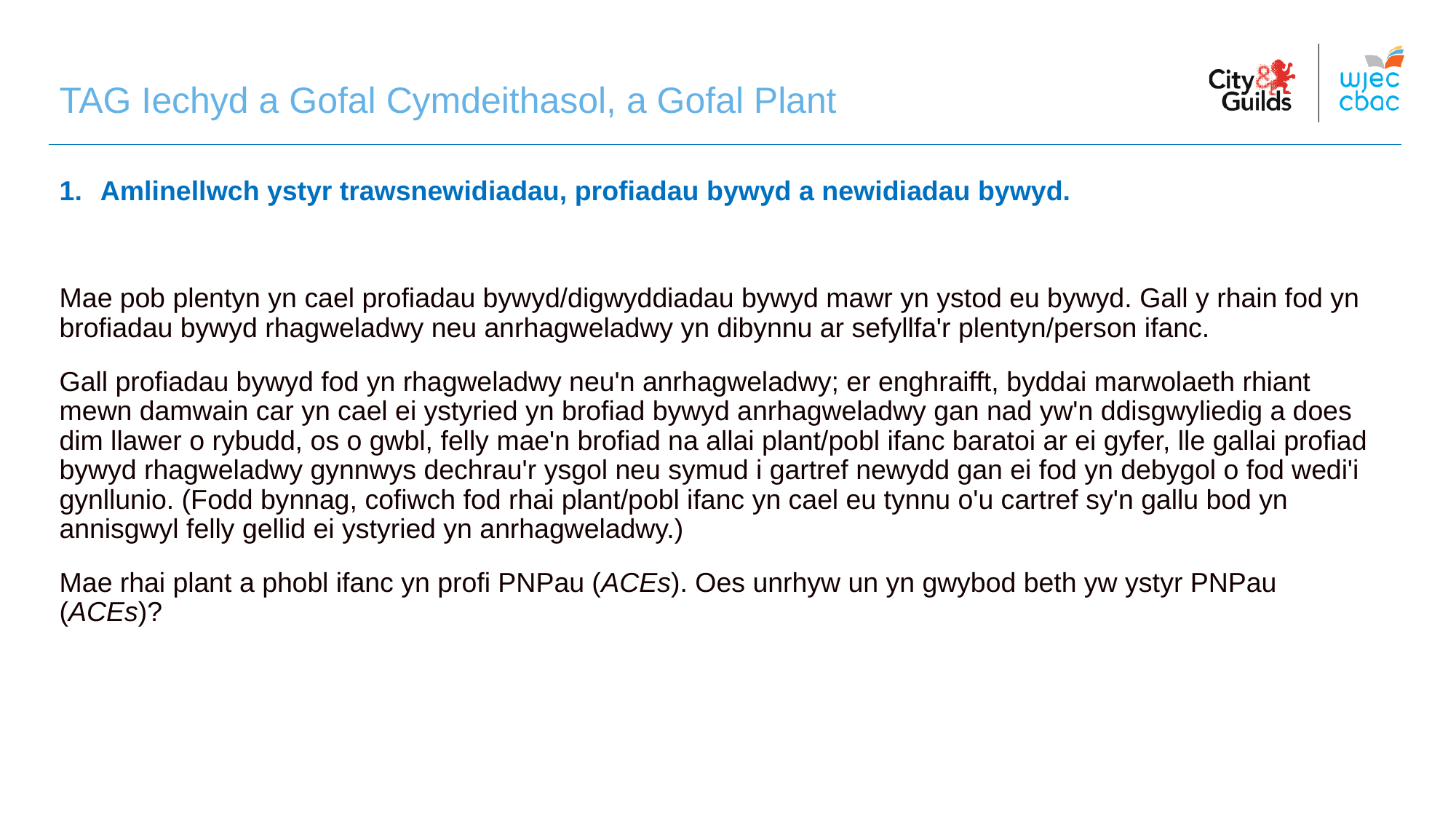

TAG Iechyd a Gofal Cymdeithasol, a Gofal Plant
Amlinellwch ystyr trawsnewidiadau, profiadau bywyd a newidiadau bywyd.

Mae pob plentyn yn cael profiadau bywyd/digwyddiadau bywyd mawr yn ystod eu bywyd. Gall y rhain fod yn brofiadau bywyd rhagweladwy neu anrhagweladwy yn dibynnu ar sefyllfa'r plentyn/person ifanc.
Gall profiadau bywyd fod yn rhagweladwy neu'n anrhagweladwy; er enghraifft, byddai marwolaeth rhiant mewn damwain car yn cael ei ystyried yn brofiad bywyd anrhagweladwy gan nad yw'n ddisgwyliedig a does dim llawer o rybudd, os o gwbl, felly mae'n brofiad na allai plant/pobl ifanc baratoi ar ei gyfer, lle gallai profiad bywyd rhagweladwy gynnwys dechrau'r ysgol neu symud i gartref newydd gan ei fod yn debygol o fod wedi'i gynllunio. (Fodd bynnag, cofiwch fod rhai plant/pobl ifanc yn cael eu tynnu o'u cartref sy'n gallu bod yn annisgwyl felly gellid ei ystyried yn anrhagweladwy.)
Mae rhai plant a phobl ifanc yn profi PNPau (ACEs). Oes unrhyw un yn gwybod beth yw ystyr PNPau (ACEs)?